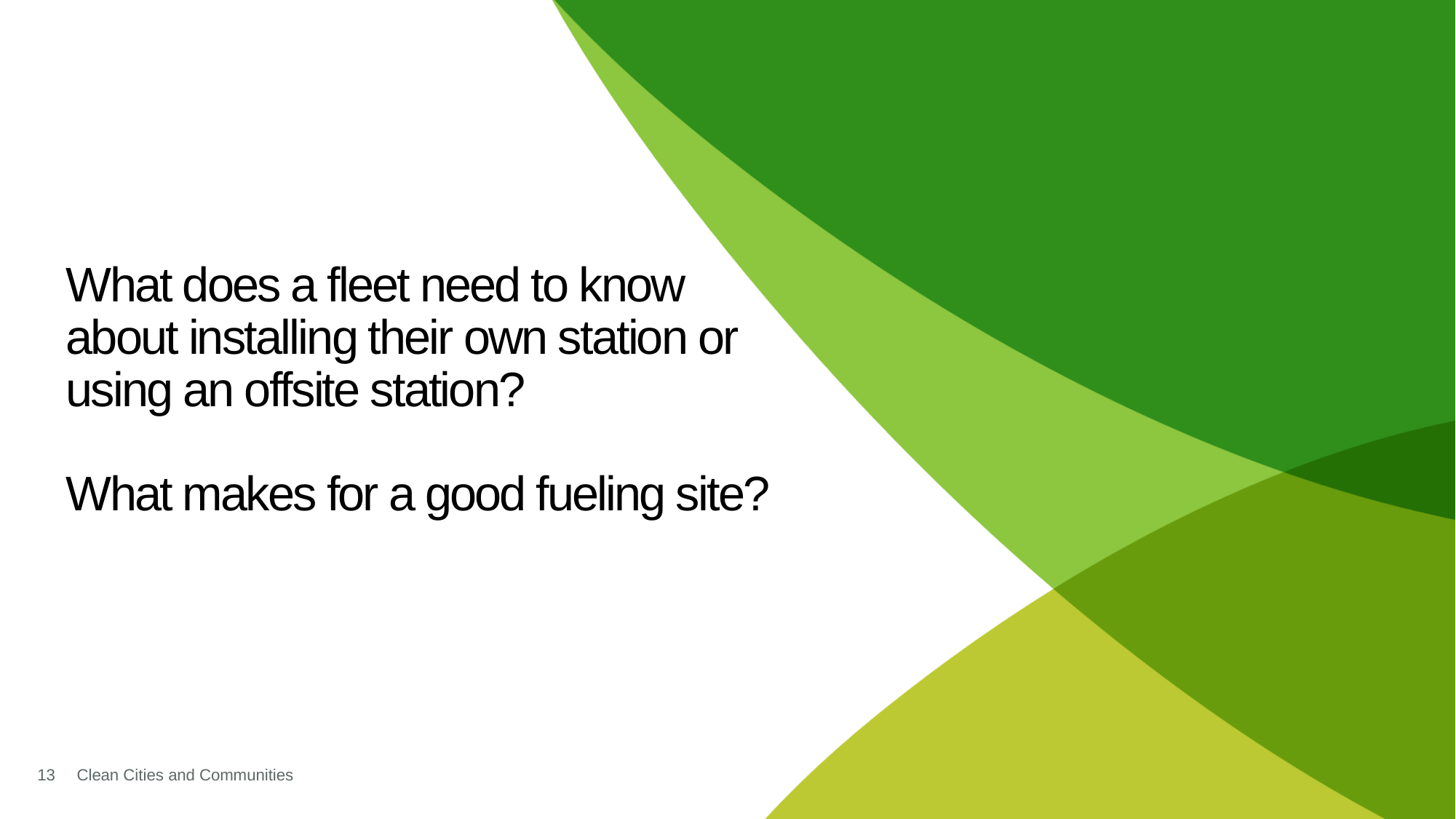

# What does a fleet need to know about installing their own station or using an offsite station? What makes for a good fueling site?
13
Clean Cities and Communities